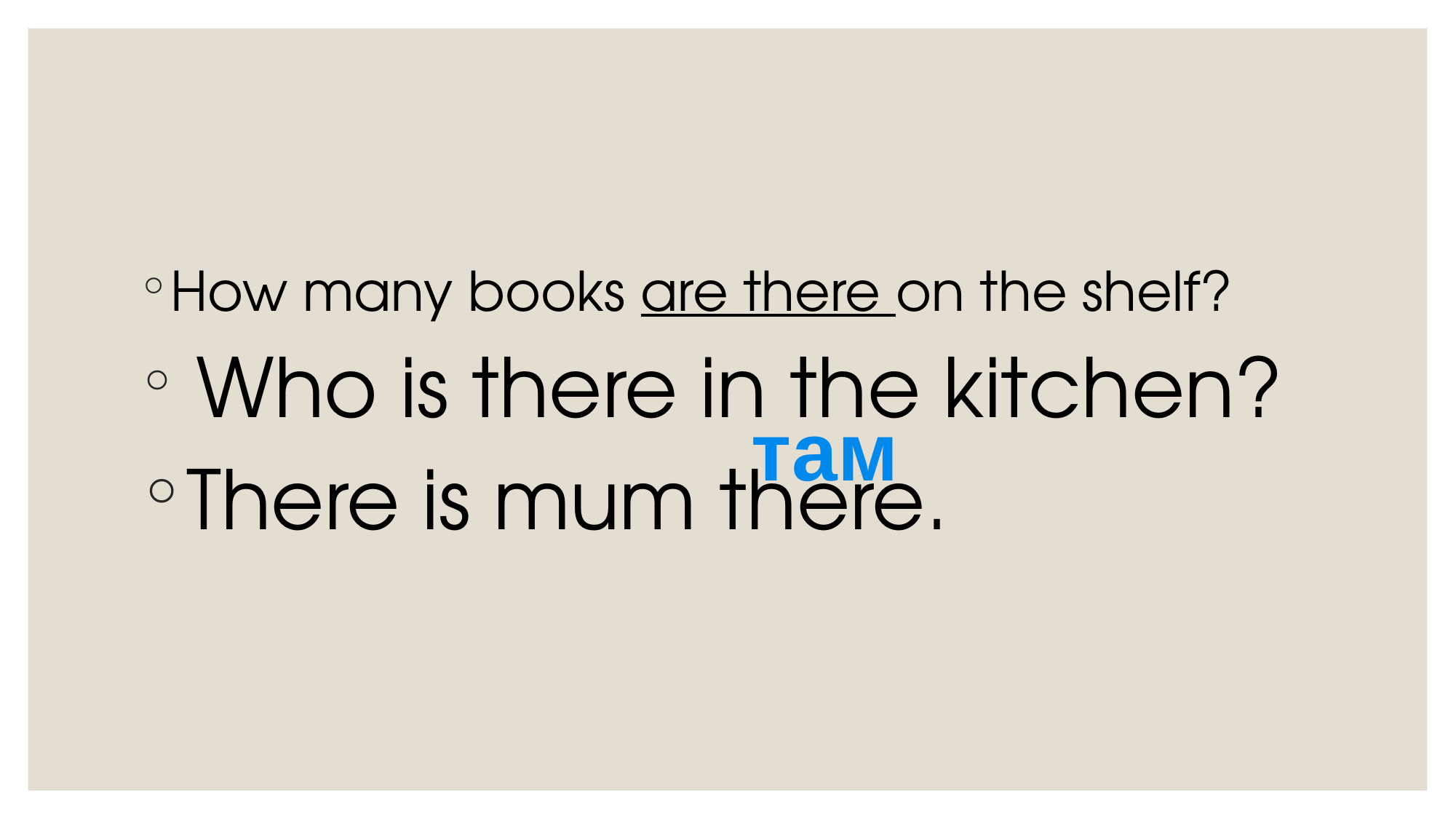

#
How many books are there on the shelf?
 Who is there in the kitchen?
There is mum there.
там